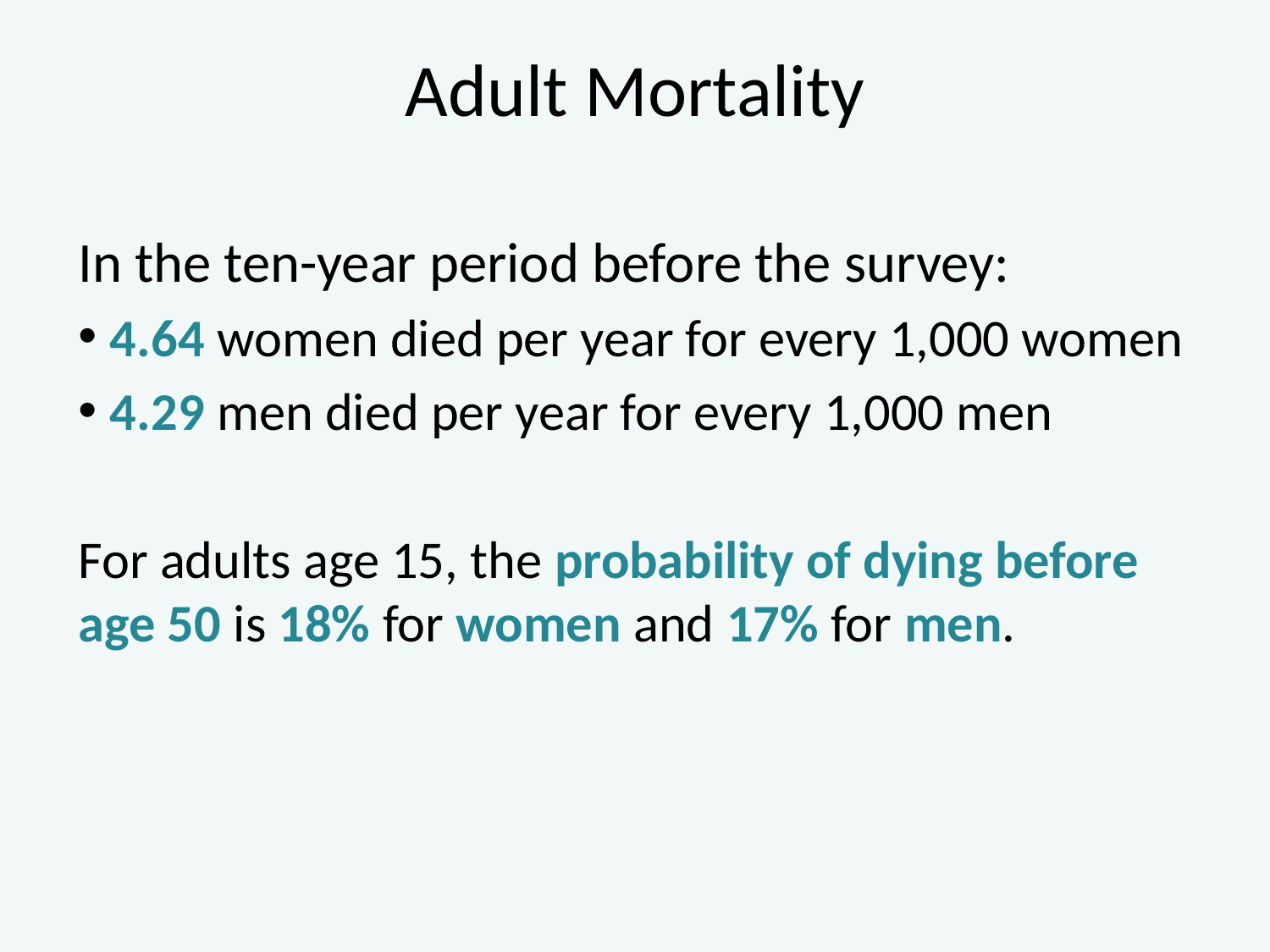

# Adult Mortality
In the ten-year period before the survey:
4.64 women died per year for every 1,000 women
4.29 men died per year for every 1,000 men

For adults age 15, the probability of dying before age 50 is 18% for women and 17% for men.